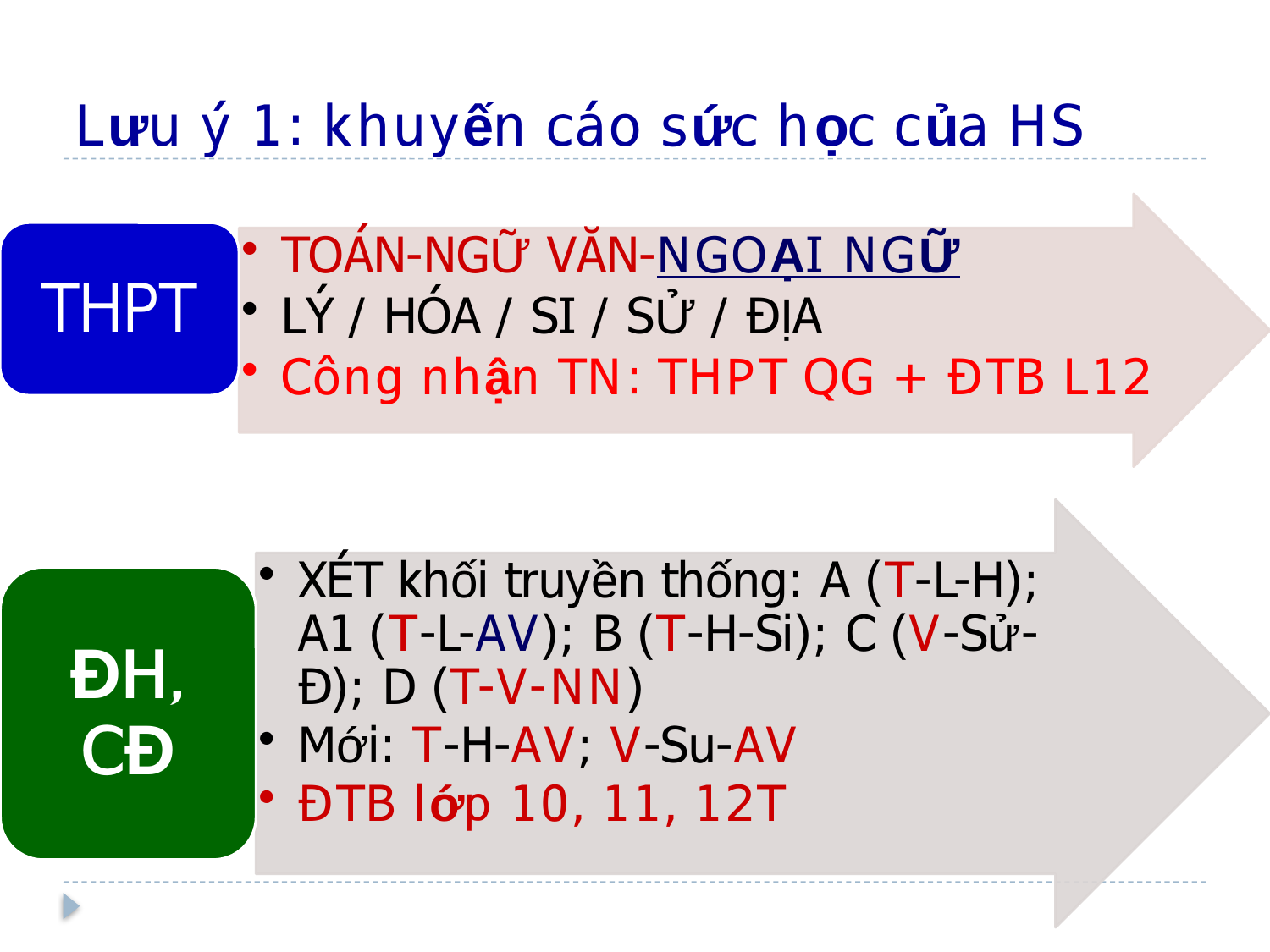

# Lưu ý 1: khuyến cáo sức học của HS
TOÁN-NGỮ VĂN-NGOẠI NGỮ
LÝ / HÓA / SI / SỬ / ĐỊA
Công nhận TN: THPT QG + ĐTB L12
THPT
XÉT khối truyền thống: A (T-L-H); A1 (T-L-AV); B (T-H-Si); C (V-Sử-Đ); D (T-V-NN)
Mới: T-H-AV; V-Su-AV
ĐTB lớp 10, 11, 12T
ĐH, CĐ